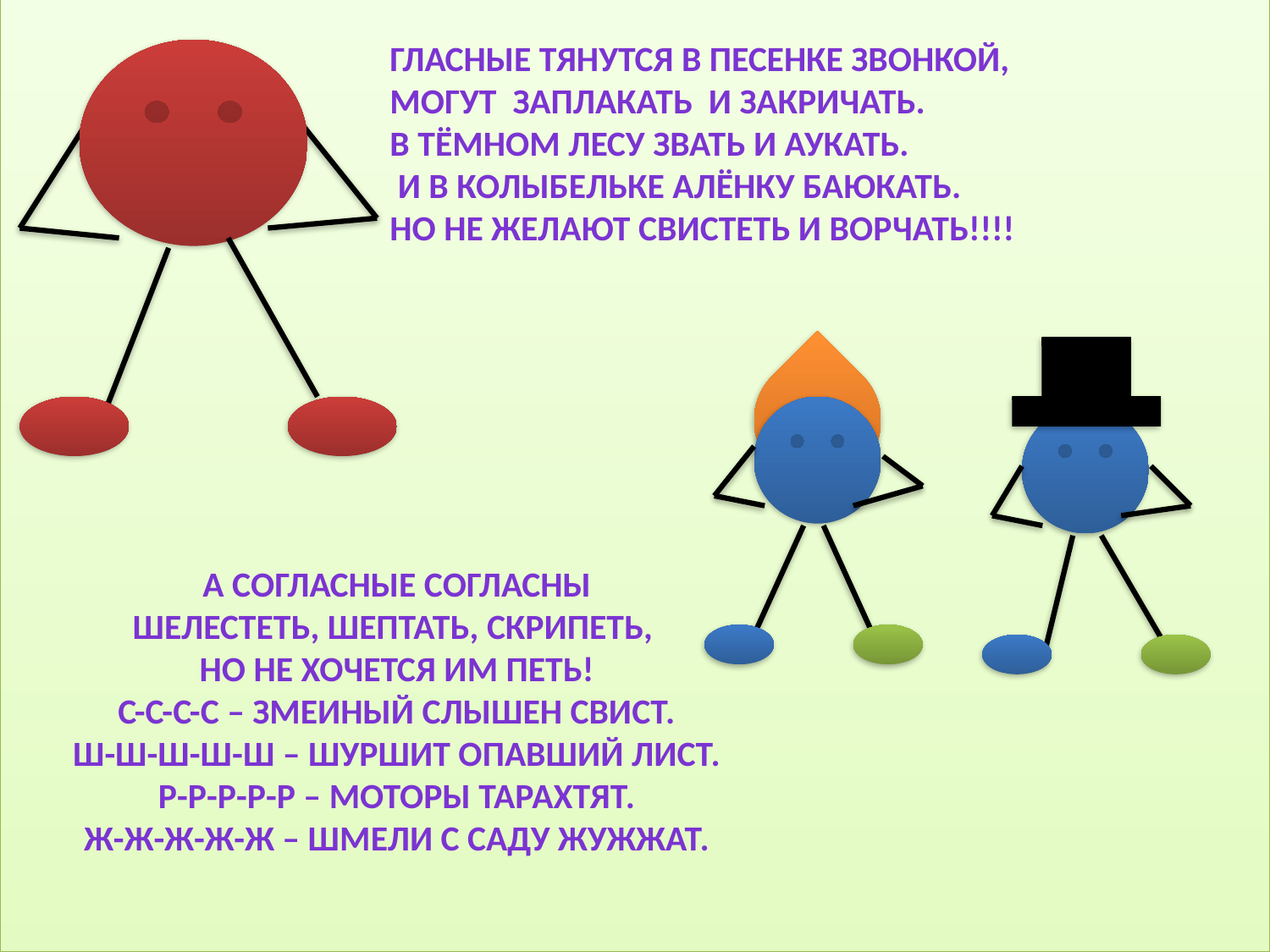

гласные тянутся в песенке звонкой,
Могут  заплакать  и закричать.
В тёмном лесу звать и аукать.
 И в колыбельке алёнку баюкать.
Но не желают свистеть и ворчать!!!!

А согласные согласны
Шелестеть, шептать, скрипеть,
но не хочется им петь!
С-С-С-С – змеиный слышен свист.
Ш-ш-ш-ш-ш – шуршит опавший лист.
Р-р-р-р-р – моторы тарахтят.
Ж-ж-ж-ж-ж – шмели с саду жужжат.